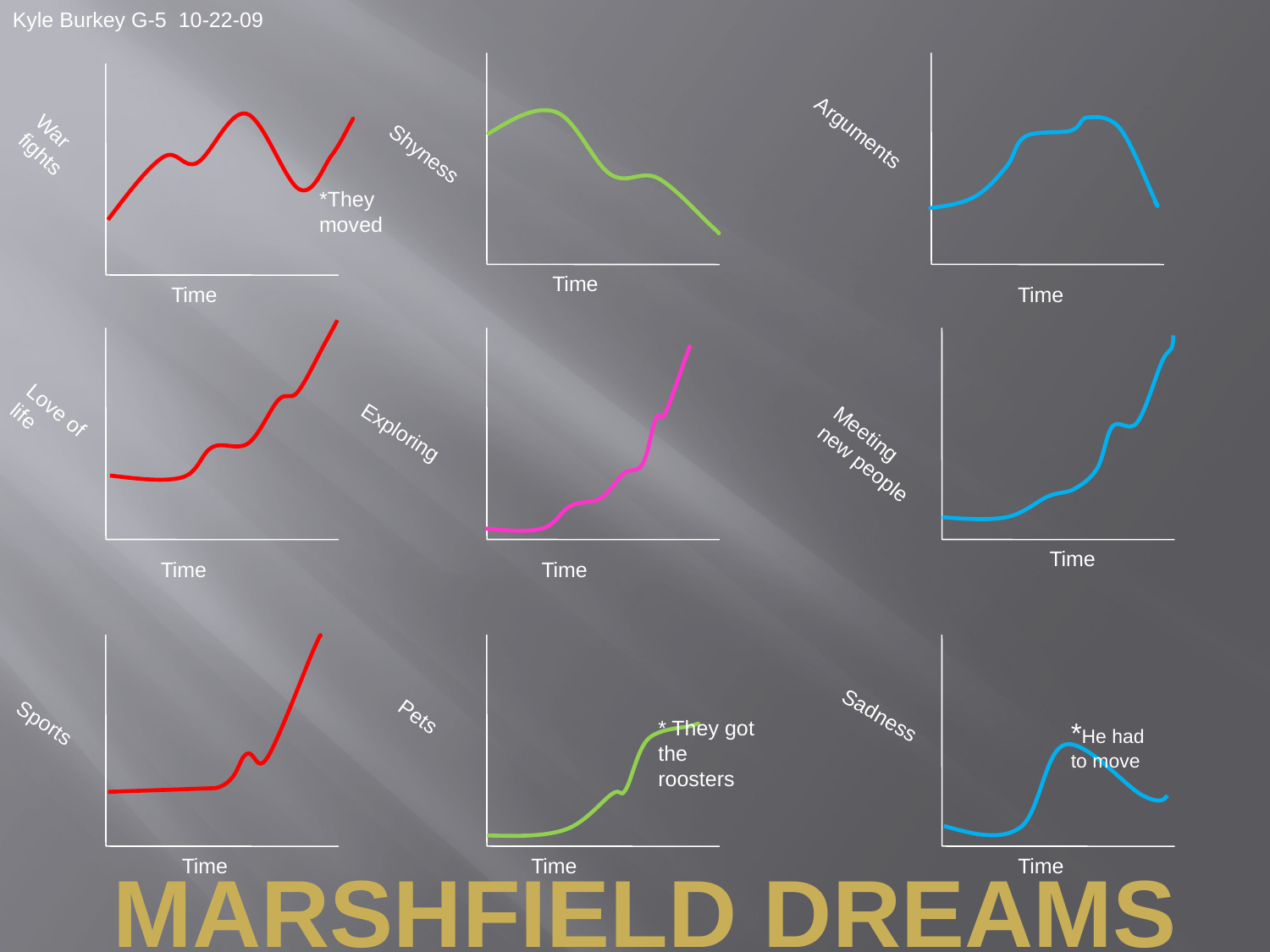

Kyle Burkey G-5  10-22-09

Arguments
War fights
Shyness
*They moved
Time
Time
Time

Love of life
Exploring
Meeting new people
Time
Time
Time

Sadness
Sports
Pets
* They got the roosters
*He had to move

Marshfield dreams
Time
Time
Time